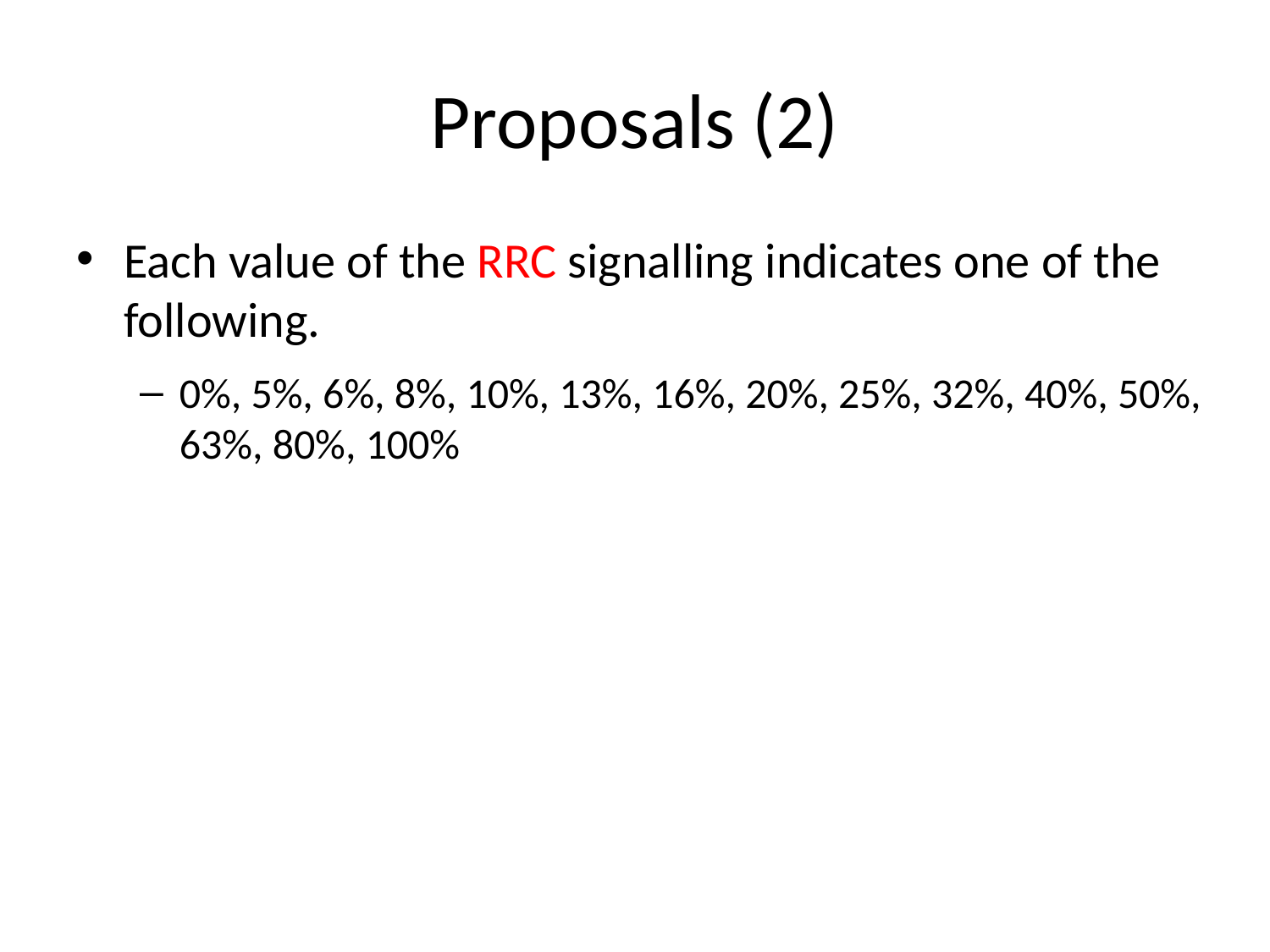

# Proposals (2)
Each value of the RRC signalling indicates one of the following.
0%, 5%, 6%, 8%, 10%, 13%, 16%, 20%, 25%, 32%, 40%, 50%, 63%, 80%, 100%